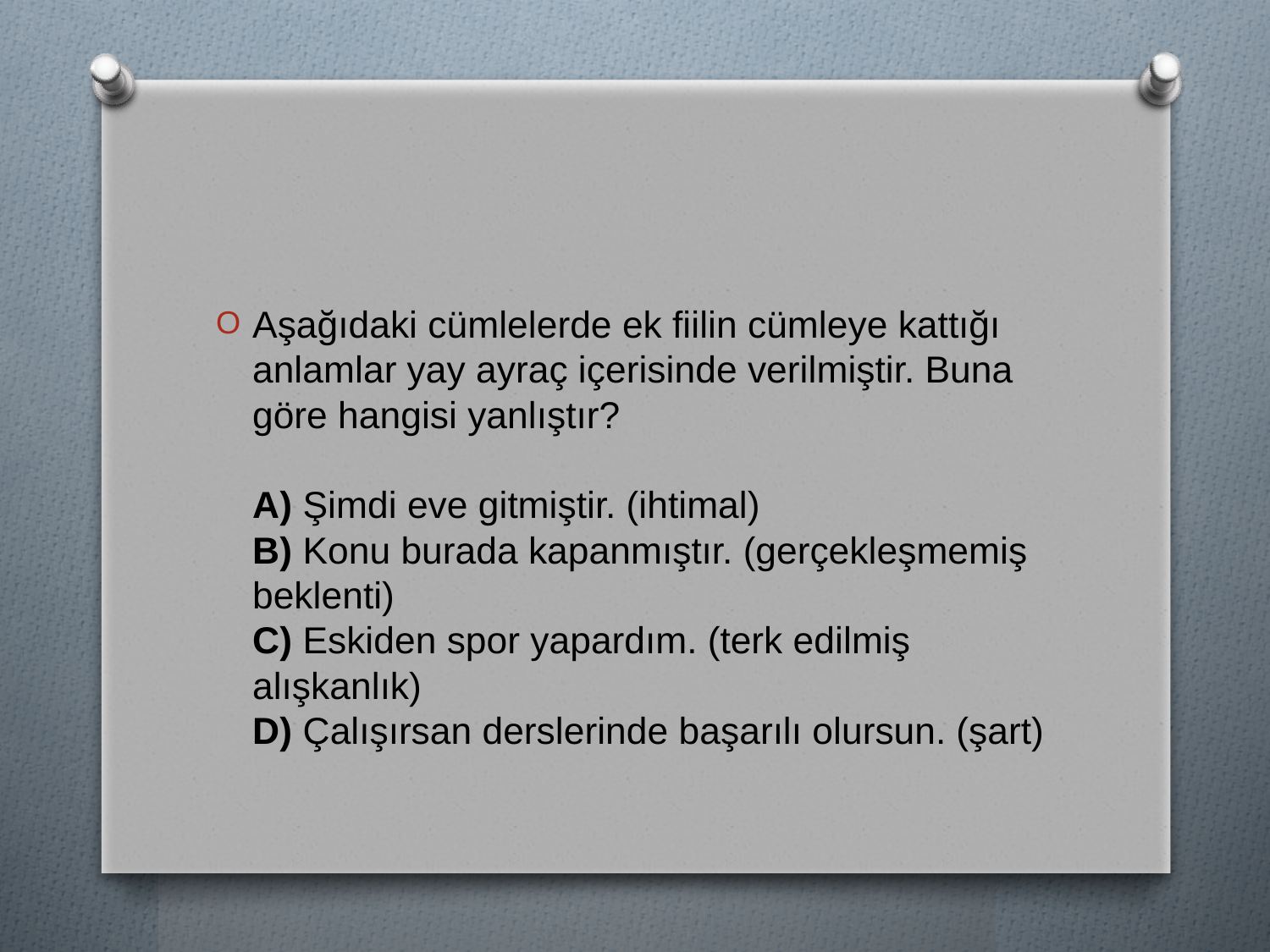

#
Aşağıdaki cümlelerde ek fiilin cümleye kattığı anlamlar yay ayraç içerisinde verilmiştir. Buna göre hangisi yanlıştır? 
A) Şimdi eve gitmiştir. (ihtimal) 
B) Konu burada kapanmıştır. (gerçekleşmemiş beklenti) 
C) Eskiden spor yapardım. (terk edilmiş alışkanlık) 
D) Çalışırsan derslerinde başarılı olursun. (şart)